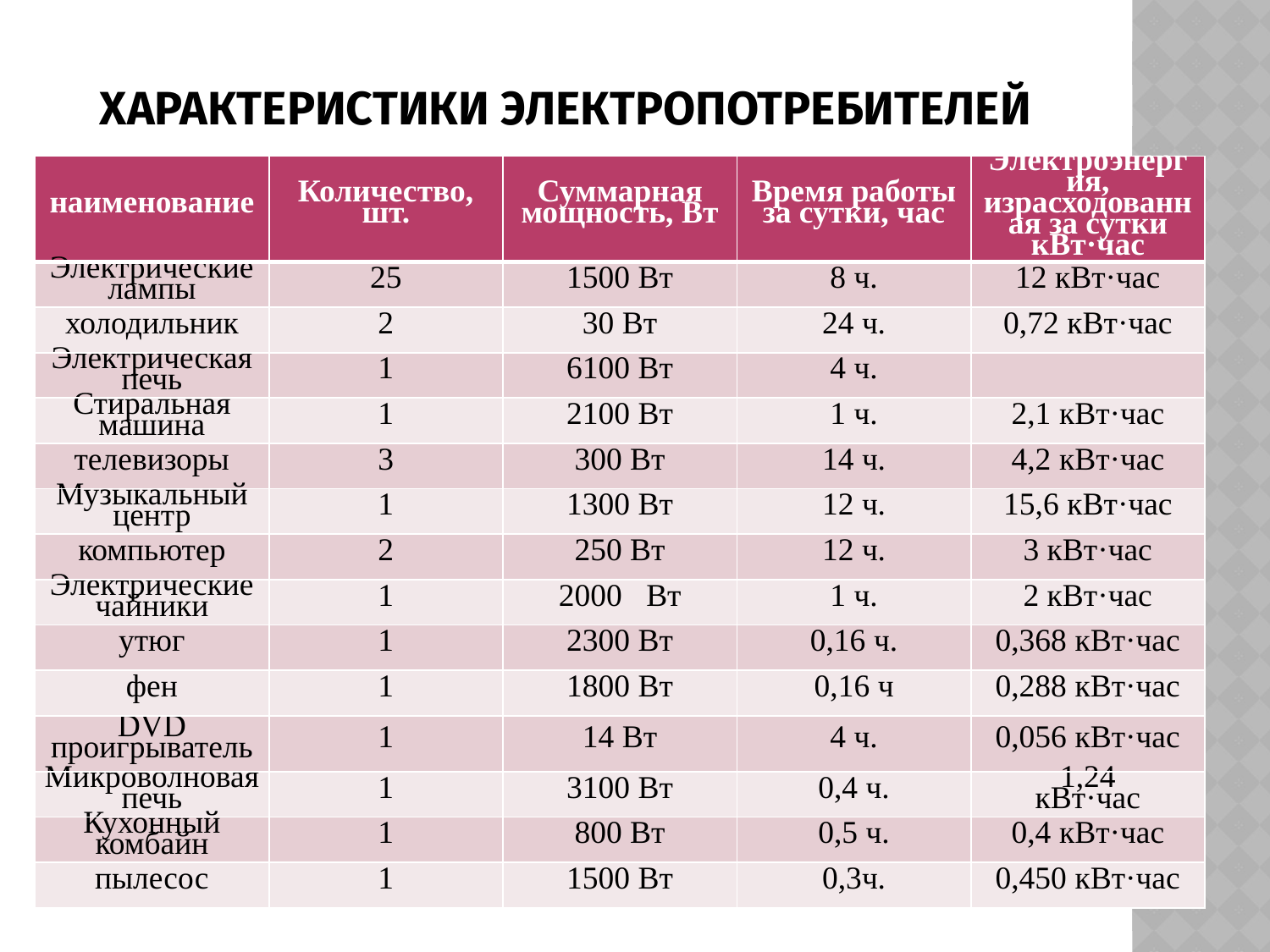

# Характеристики электропотребителей
| наименование | Количество, шт. | Суммарная мощность, Вт | Время работы за сутки, час | Электроэнергия, израсходованная за сутки кВт·час |
| --- | --- | --- | --- | --- |
| Электрические лампы | 25 | 1500 Вт | 8 ч. | 12 кВт·час |
| холодильник | 2 | 30 Вт | 24 ч. | 0,72 кВт·час |
| Электрическая печь | 1 | 6100 Вт | 4 ч. |  |
| Стиральная машина | 1 | 2100 Вт | 1 ч. | 2,1 кВт·час |
| телевизоры | 3 | 300 Вт | 14 ч. | 4,2 кВт·час |
| Музыкальный центр | 1 | 1300 Вт | 12 ч. | 15,6 кВт·час |
| компьютер | 2 | 250 Вт | 12 ч. | 3 кВт·час |
| Электрические чайники | 1 | 2000 Вт | 1 ч. | 2 кВт·час |
| утюг | 1 | 2300 Вт | 0,16 ч. | 0,368 кВт·час |
| фен | 1 | 1800 Вт | 0,16 ч | 0,288 кВт·час |
| DVD проигрыватель | 1 | 14 Вт | 4 ч. | 0,056 кВт·час |
| Микроволновая печь | 1 | 3100 Вт | 0,4 ч. | 1,24 кВт·час |
| Кухонный комбайн | 1 | 800 Вт | 0,5 ч. | 0,4 кВт·час |
| пылесос | 1 | 1500 Вт | 0,3ч. | 0,450 кВт·час |